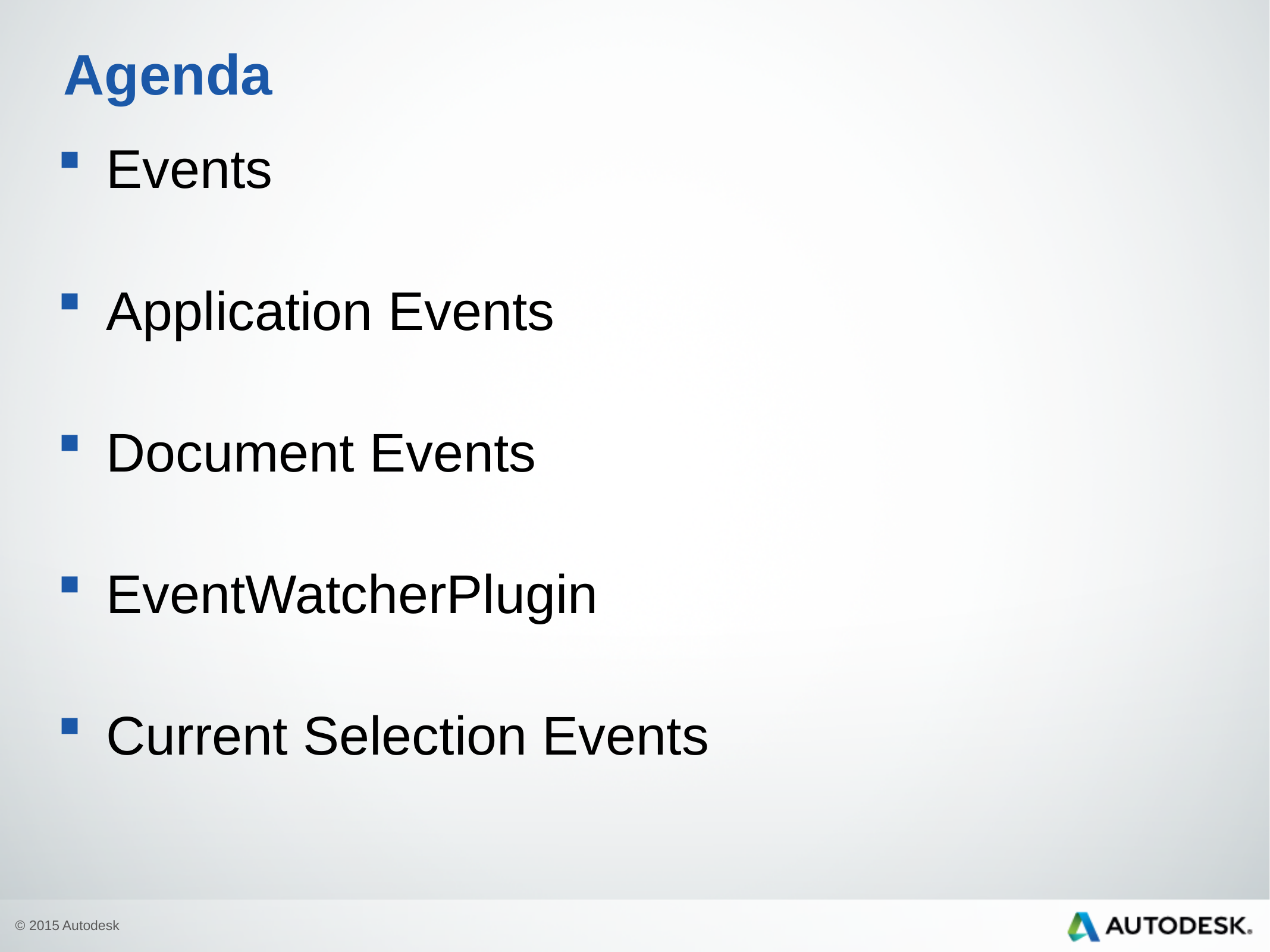

# Agenda
Events

Application Events

Document Events

EventWatcherPlugin

Current Selection Events